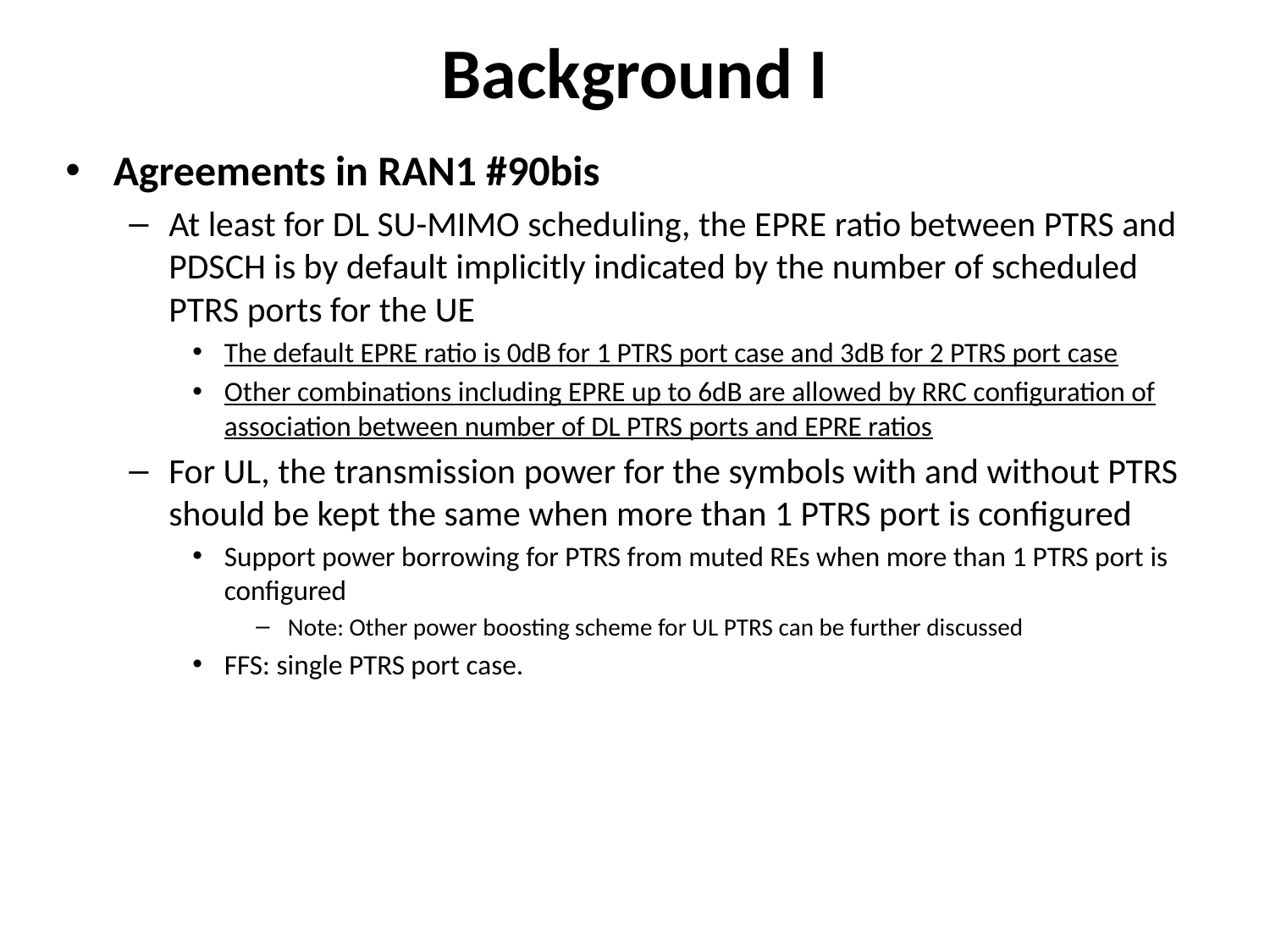

# Background I
Agreements in RAN1 #90bis
At least for DL SU-MIMO scheduling, the EPRE ratio between PTRS and PDSCH is by default implicitly indicated by the number of scheduled PTRS ports for the UE
The default EPRE ratio is 0dB for 1 PTRS port case and 3dB for 2 PTRS port case
Other combinations including EPRE up to 6dB are allowed by RRC configuration of association between number of DL PTRS ports and EPRE ratios
For UL, the transmission power for the symbols with and without PTRS should be kept the same when more than 1 PTRS port is configured
Support power borrowing for PTRS from muted REs when more than 1 PTRS port is configured
Note: Other power boosting scheme for UL PTRS can be further discussed
FFS: single PTRS port case.